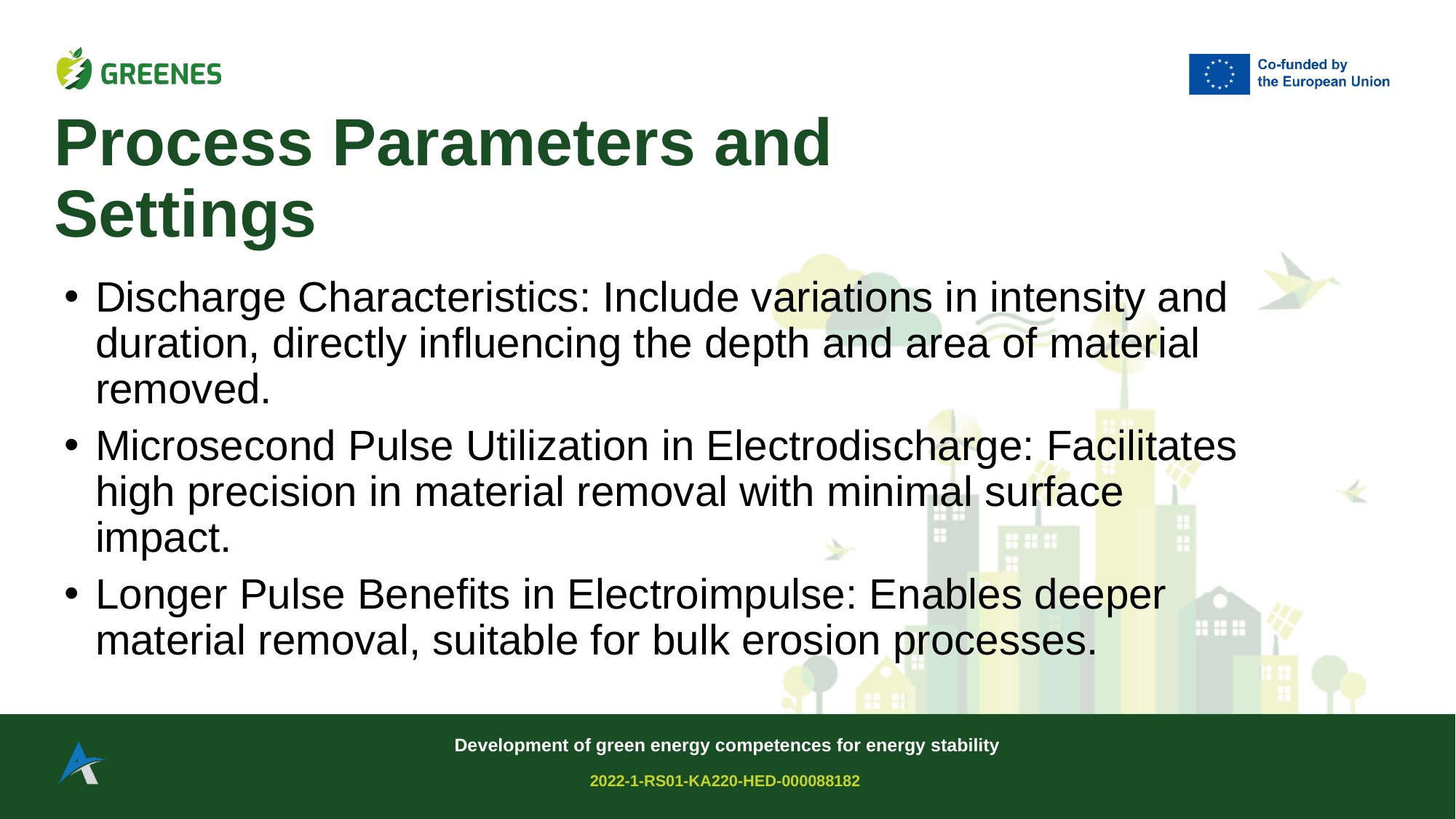

# Process Parameters and Settings
Discharge Characteristics: Include variations in intensity and duration, directly influencing the depth and area of material removed.
Microsecond Pulse Utilization in Electrodischarge: Facilitates high precision in material removal with minimal surface impact.
Longer Pulse Benefits in Electroimpulse: Enables deeper material removal, suitable for bulk erosion processes.